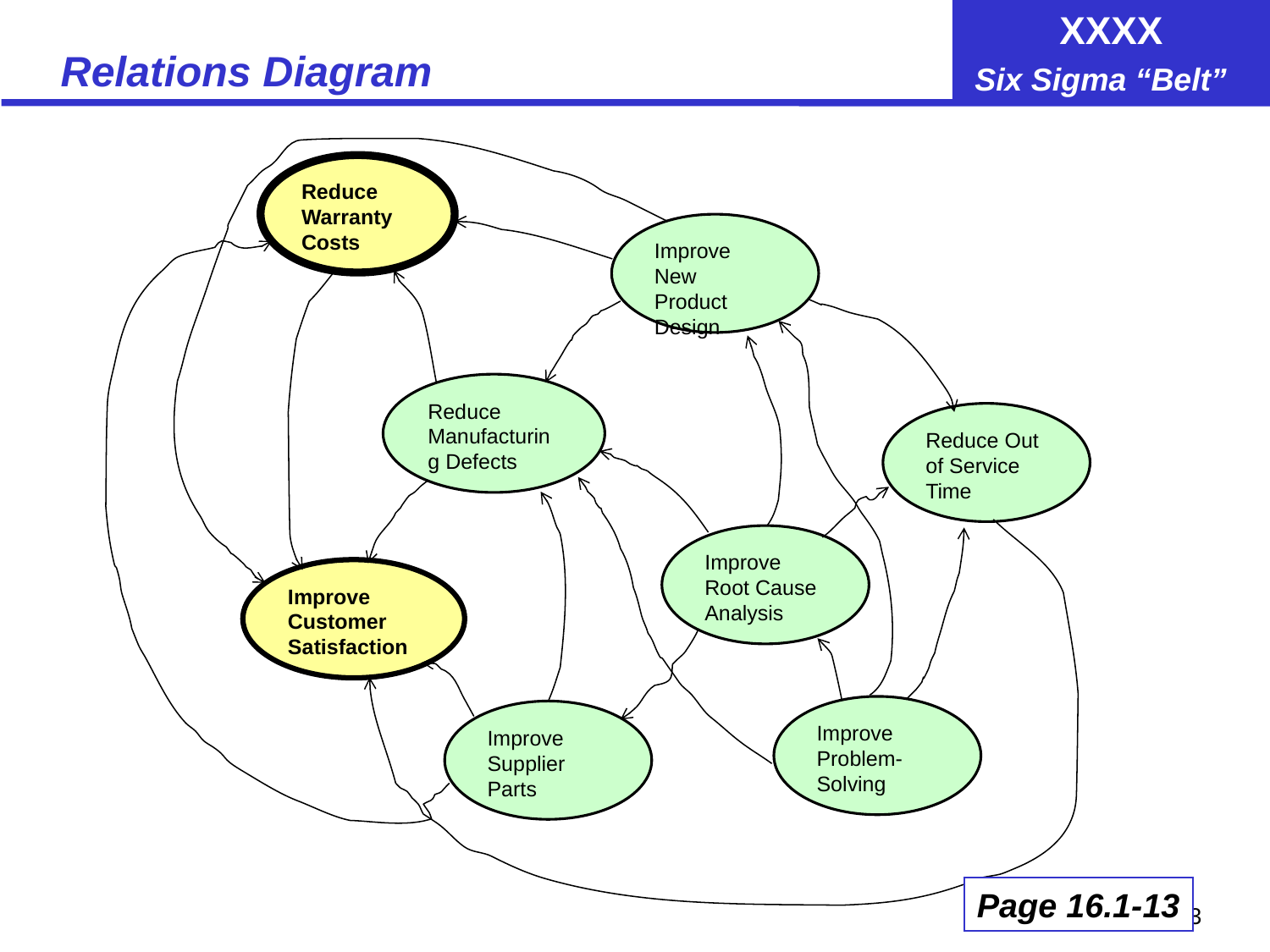

# Relations Diagram

Reduce Warranty Costs
Improve New Product Design

Reduce Manufacturing Defects
Reduce Out of Service Time

Improve Root Cause Analysis

Improve Customer Satisfaction

Improve Problem-Solving
Improve Supplier Parts
Page 16.1-13